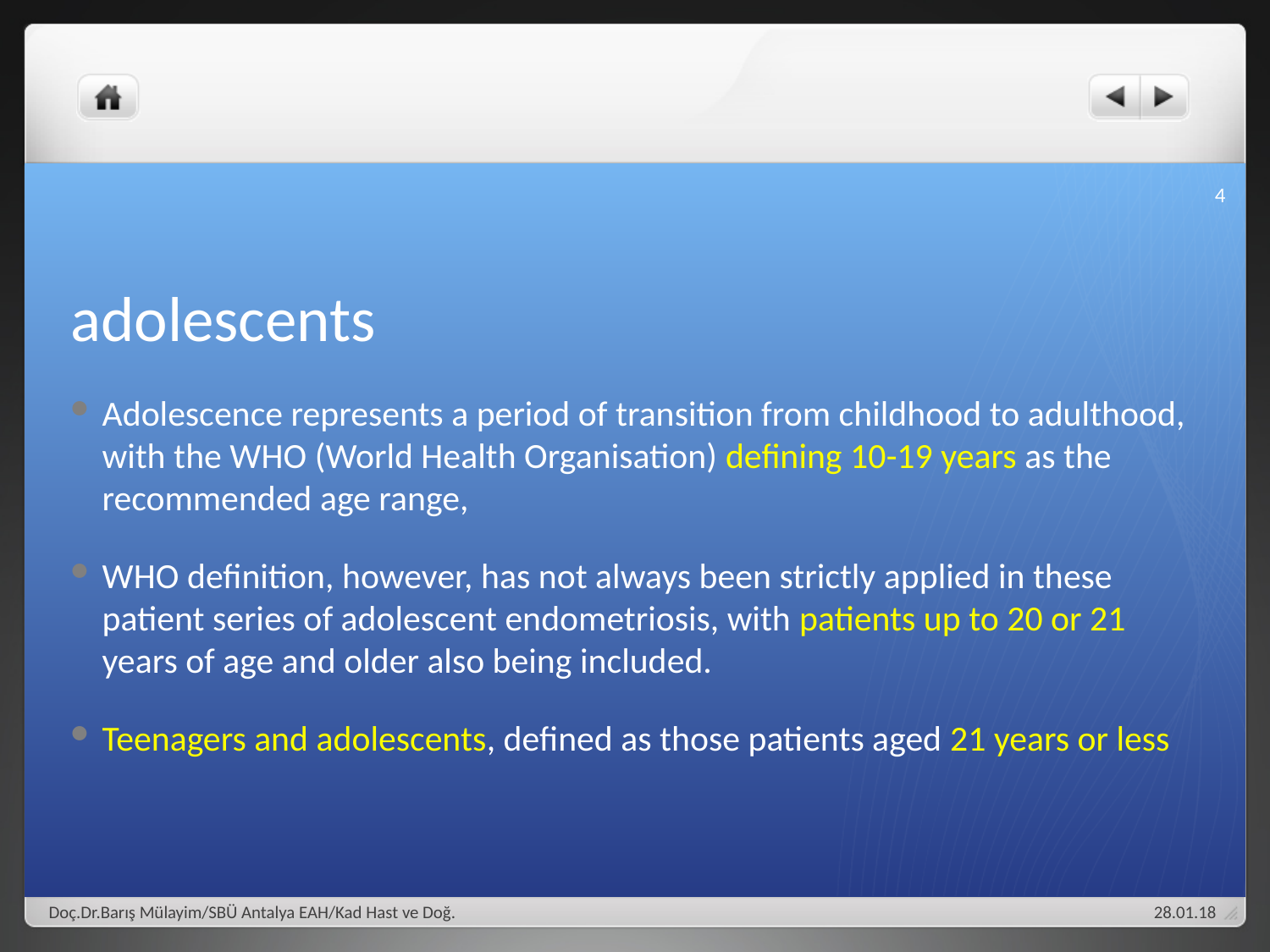

4
# adolescents
Adolescence represents a period of transition from childhood to adulthood, with the WHO (World Health Organisation) defining 10-19 years as the recommended age range,
WHO definition, however, has not always been strictly applied in these patient series of adolescent endometriosis, with patients up to 20 or 21 years of age and older also being included.
Teenagers and adolescents, defined as those patients aged 21 years or less

Doç.Dr.Barış Mülayim/SBÜ Antalya EAH/Kad Hast ve Doğ.
28.01.18